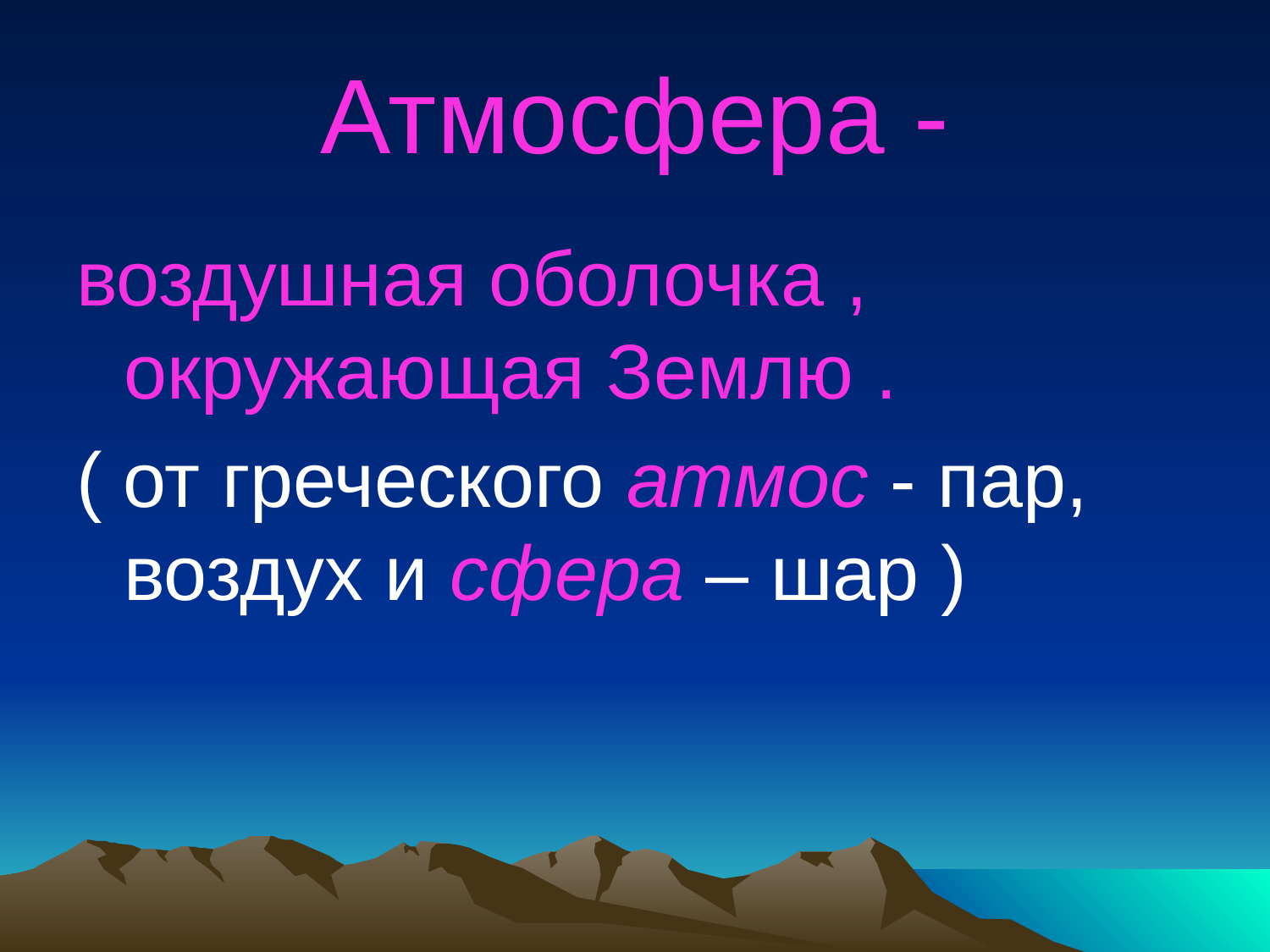

# Атмосфера -
воздушная оболочка , окружающая Землю .
( от греческого атмос - пар, воздух и сфера – шар )